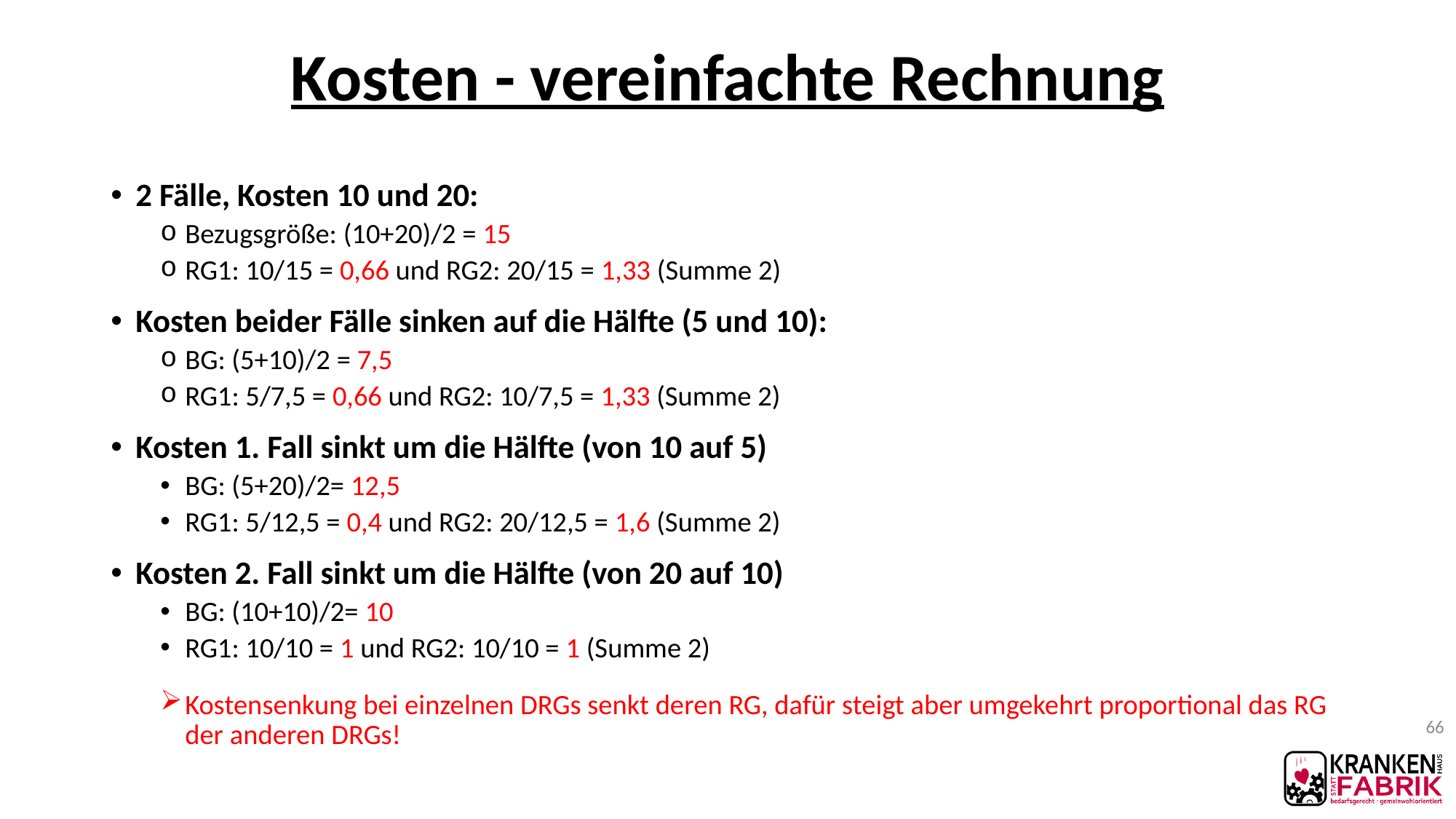

# Kosten - vereinfachte Rechnung
2 Fälle, Kosten 10 und 20:
Bezugsgröße: (10+20)/2 = 15
RG1: 10/15 = 0,66 und RG2: 20/15 = 1,33 (Summe 2)
Kosten beider Fälle sinken auf die Hälfte (5 und 10):
BG: (5+10)/2 = 7,5
RG1: 5/7,5 = 0,66 und RG2: 10/7,5 = 1,33 (Summe 2)
Kosten 1. Fall sinkt um die Hälfte (von 10 auf 5)
BG: (5+20)/2= 12,5
RG1: 5/12,5 = 0,4 und RG2: 20/12,5 = 1,6 (Summe 2)
Kosten 2. Fall sinkt um die Hälfte (von 20 auf 10)
BG: (10+10)/2= 10
RG1: 10/10 = 1 und RG2: 10/10 = 1 (Summe 2)
Kostensenkung bei einzelnen DRGs senkt deren RG, dafür steigt aber umgekehrt proportional das RG der anderen DRGs!

66